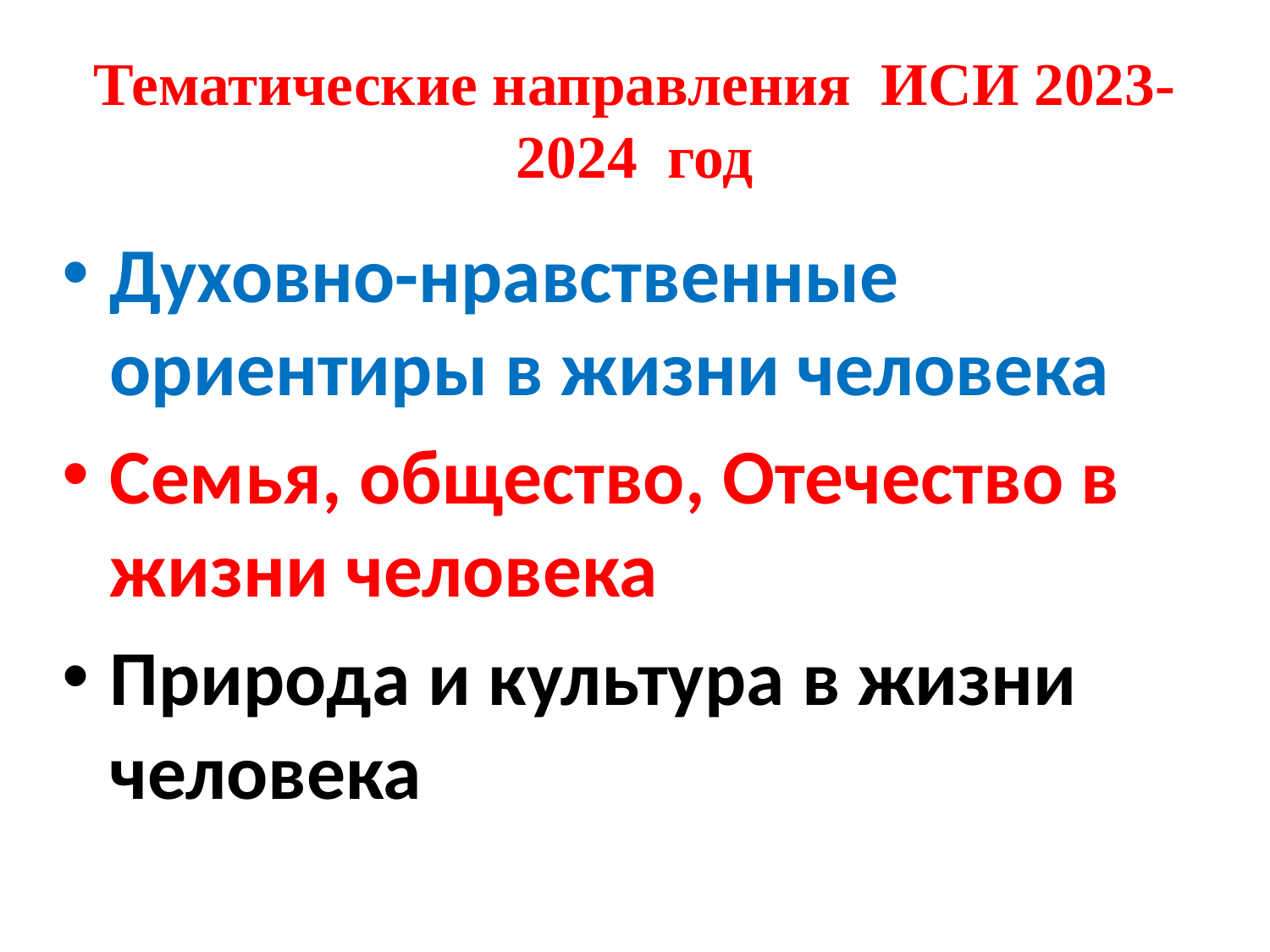

# Тематические направления  ИСИ 2023-2024  год
Духовно-нравственные ориентиры в жизни человека
Семья, общество, Отечество в жизни человека
Природа и культура в жизни человека